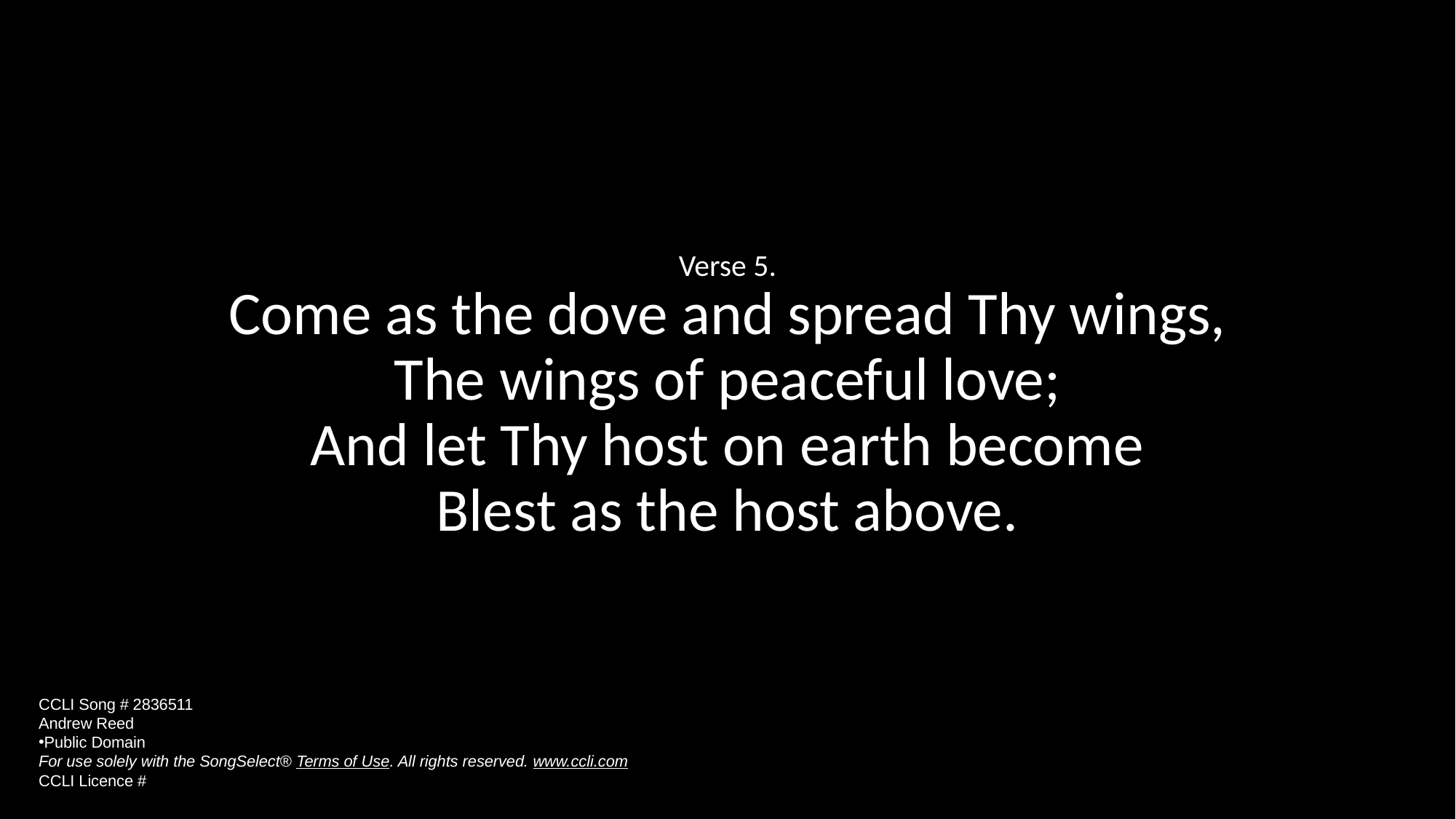

Verse 5.
Come as the dove and spread Thy wings,
The wings of peaceful love;
And let Thy host on earth become
Blest as the host above.
CCLI Song # 2836511
Andrew Reed
Public Domain
For use solely with the SongSelect® Terms of Use. All rights reserved. www.ccli.com
CCLI Licence #